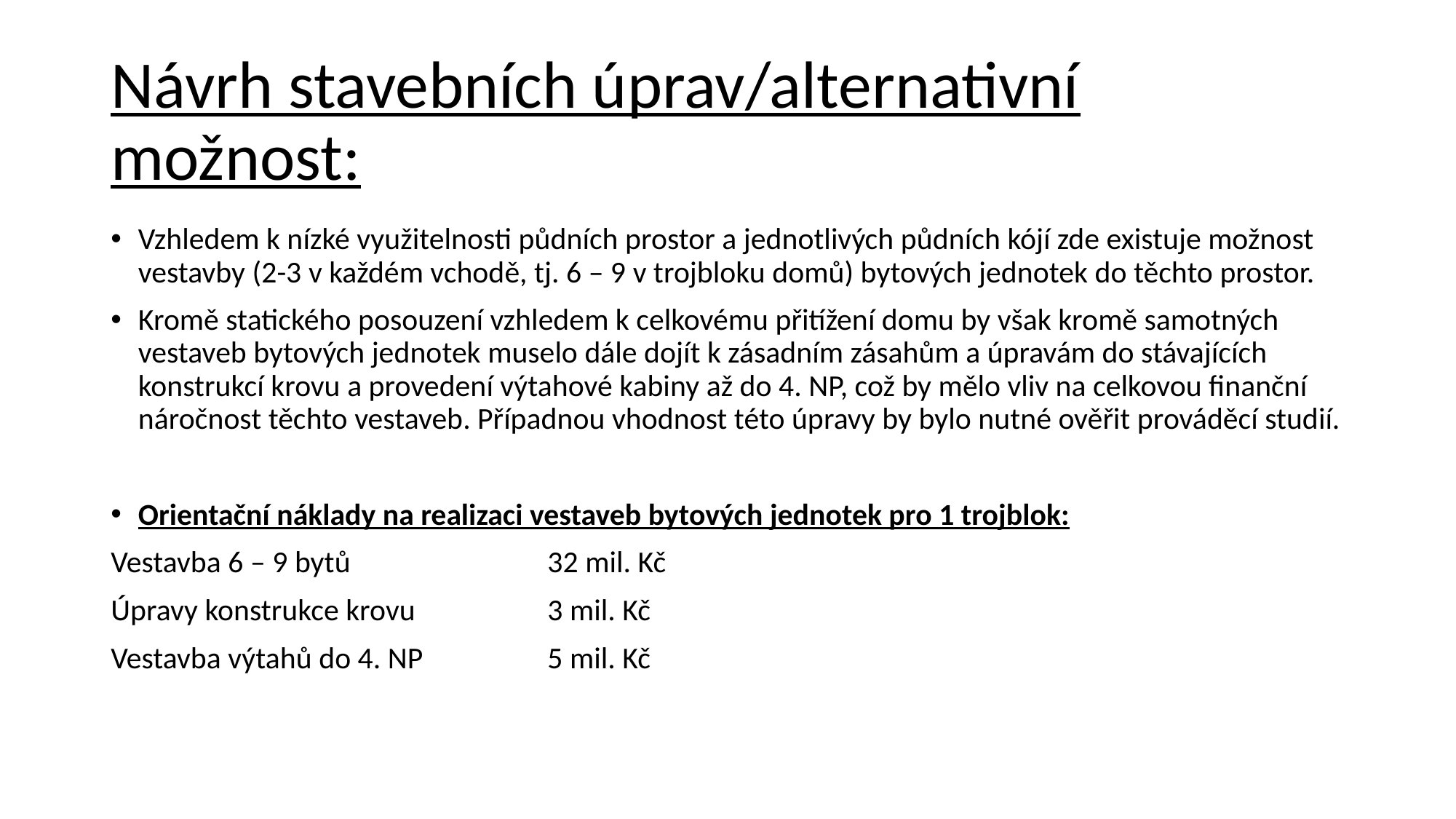

# Návrh stavebních úprav/alternativní možnost:
Vzhledem k nízké využitelnosti půdních prostor a jednotlivých půdních kójí zde existuje možnost vestavby (2-3 v každém vchodě, tj. 6 – 9 v trojbloku domů) bytových jednotek do těchto prostor.
Kromě statického posouzení vzhledem k celkovému přitížení domu by však kromě samotných vestaveb bytových jednotek muselo dále dojít k zásadním zásahům a úpravám do stávajících konstrukcí krovu a provedení výtahové kabiny až do 4. NP, což by mělo vliv na celkovou finanční náročnost těchto vestaveb. Případnou vhodnost této úpravy by bylo nutné ověřit prováděcí studií.

Orientační náklady na realizaci vestaveb bytových jednotek pro 1 trojblok:
Vestavba 6 – 9 bytů		32 mil. Kč
Úpravy konstrukce krovu		3 mil. Kč
Vestavba výtahů do 4. NP		5 mil. Kč